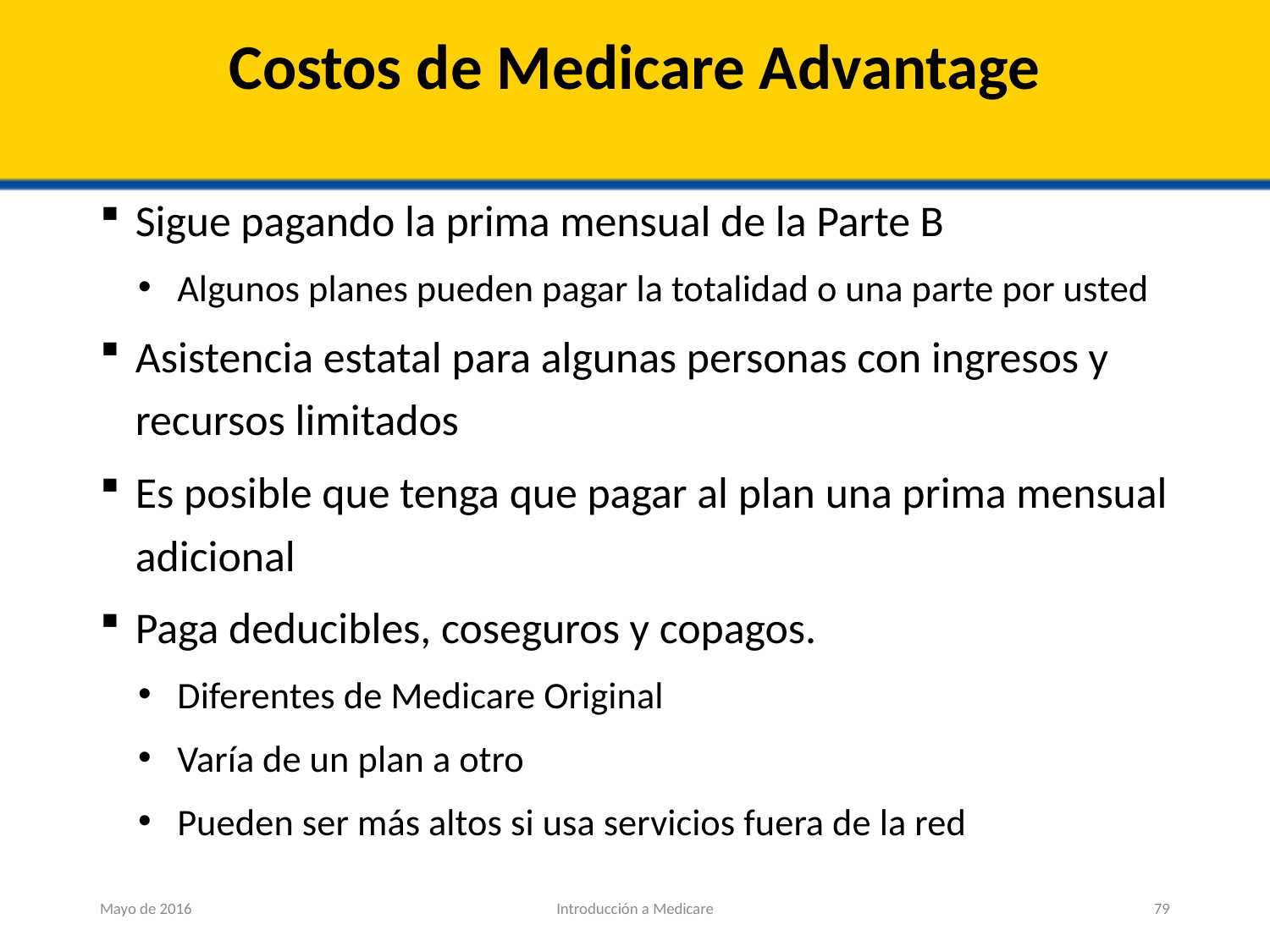

# Costos de Medicare Advantage
Sigue pagando la prima mensual de la Parte B
Algunos planes pueden pagar la totalidad o una parte por usted
Asistencia estatal para algunas personas con ingresos y recursos limitados
Es posible que tenga que pagar al plan una prima mensual adicional
Paga deducibles, coseguros y copagos.
Diferentes de Medicare Original
Varía de un plan a otro
Pueden ser más altos si usa servicios fuera de la red
Mayo de 2016
Introducción a Medicare
79